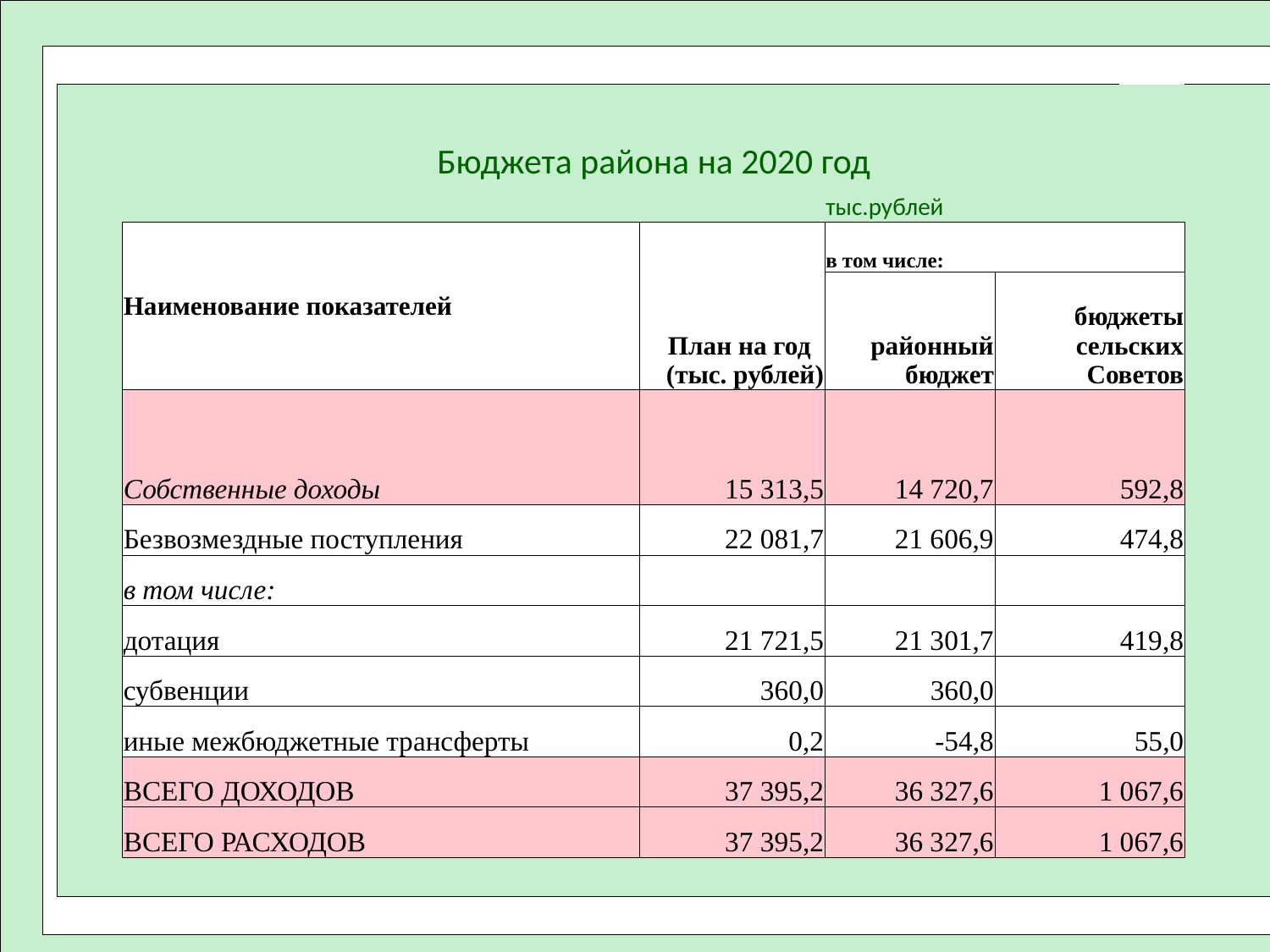

|  |  |  |  |  |  |  |  |  |  |  |  |  |
| --- | --- | --- | --- | --- | --- | --- | --- | --- | --- | --- | --- | --- |
|  |  |  |  |  |  |  |  |  |  |  |  |  |
|  |  |  |  |  |  |  |  |  |  |  |  |  |
|  |  |  | Бюджета района на 2020 год |  |  |  |  |  |  |  |  |  |
|  |  |  |  |  | тыс.рублей | тыс.рублей |  |  |  |  |  |  |
|  |  |  | Наименование показателей | План на год (тыс. рублей) | в том числе: | в том числе: |  |  |  |  |  |  |
|  |  |  |  |  | районный бюджет | районный бюджет | бюджеты сельских Советов | бюджеты сельских Советов |  |  |  |  |
|  |  |  | Собственные доходы | 15 313,5 | 14 720,7 |  | 592,8 |  |  |  |  |  |
|  |  |  | Собственные доходы | 15 313,5 | 14 720,7 | 14 720,7 | 592,8 | 592,8 |  |  |  |  |
|  |  |  | Безвозмездные поступления | 22 081,7 | 21 606,9 | 21 606,9 | 474,8 | 474,8 |  |  |  |  |
|  |  |  | в том числе: |  |  |  |  |  |  |  |  |  |
|  |  |  | дотация | 21 721,5 | 21 301,7 | 21 246,7 | 419,8 | 474,8 |  |  |  |  |
|  |  |  | субвенции | 360,0 | 360,0 | 360,0 |  |  |  |  |  |  |
|  |  |  | иные межбюджетные трансферты | 0,2 | -54,8 | 0,2 | 55,0 |  |  |  |  |  |
|  |  |  | ВСЕГО ДОХОДОВ | 37 395,2 | 36 327,6 | 36 327,6 | 1 067,6 | 1 067,6 |  |  |  |  |
|  |  |  | ВСЕГО РАСХОДОВ | 37 395,2 | 36 327,6 | 36 327,6 | 1 067,6 | 1 067,6 |  |  |  |  |
|  |  |  |  |  |  |  |  |  |  |  |  |  |
|  |  |  |  |  |  |  |  |  |  |  |  |  |
|  |  |  |  |  |  |  |  |  |  |  |  |  |